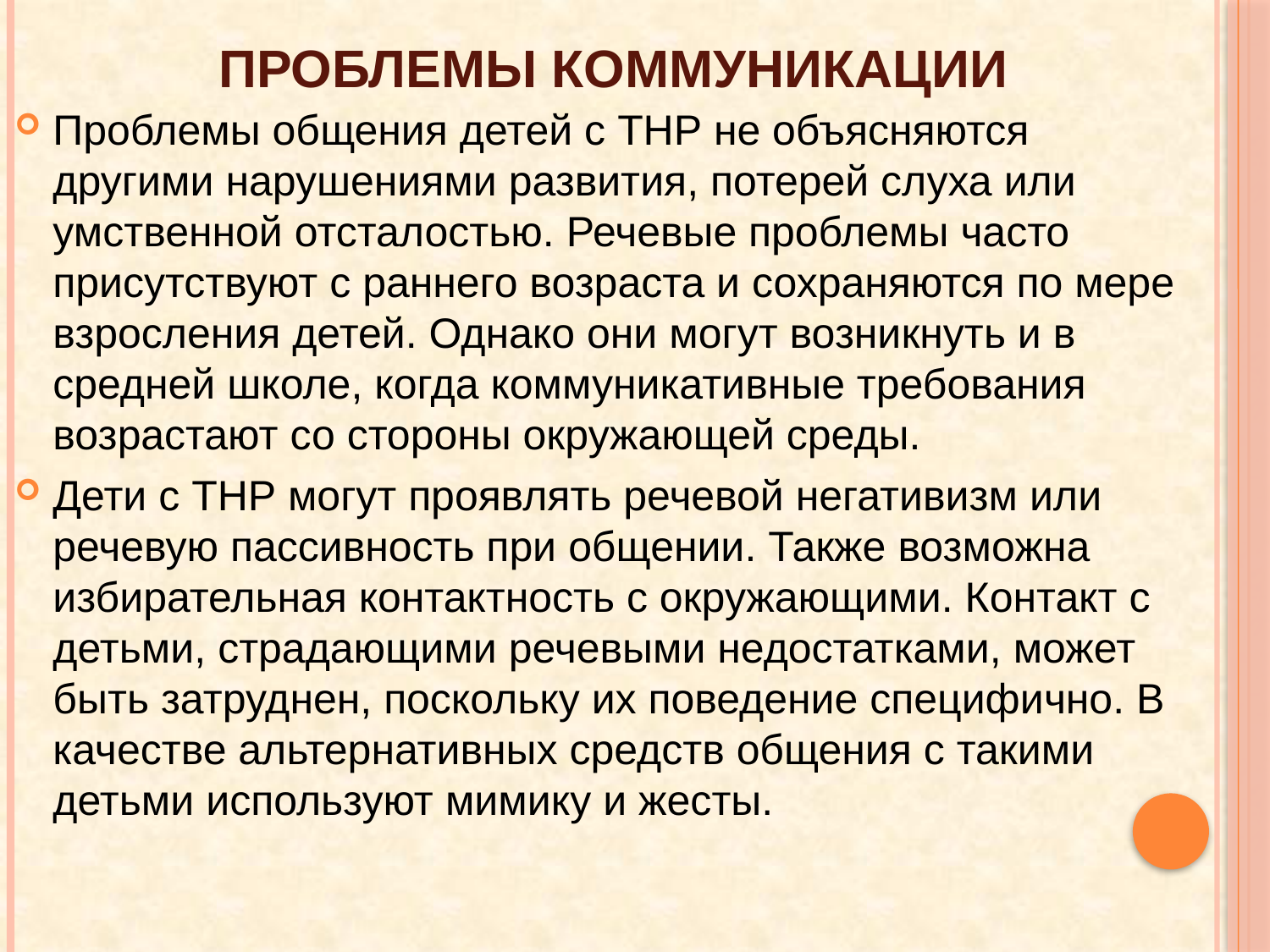

# Проблемы коммуникации
Проблемы общения детей с ТНР не объясняются другими нарушениями развития, потерей слуха или умственной отсталостью. Речевые проблемы часто присутствуют с раннего возраста и сохраняются по мере взросления детей. Однако они могут возникнуть и в средней школе, когда коммуникативные требования возрастают со стороны окружающей среды.
Дети с ТНР могут проявлять речевой негативизм или речевую пассивность при общении. Также возможна избирательная контактность с окружающими. Контакт с детьми, страдающими речевыми недостатками, может быть затруднен, поскольку их поведение специфично. В качестве альтернативных средств общения с такими детьми используют мимику и жесты.